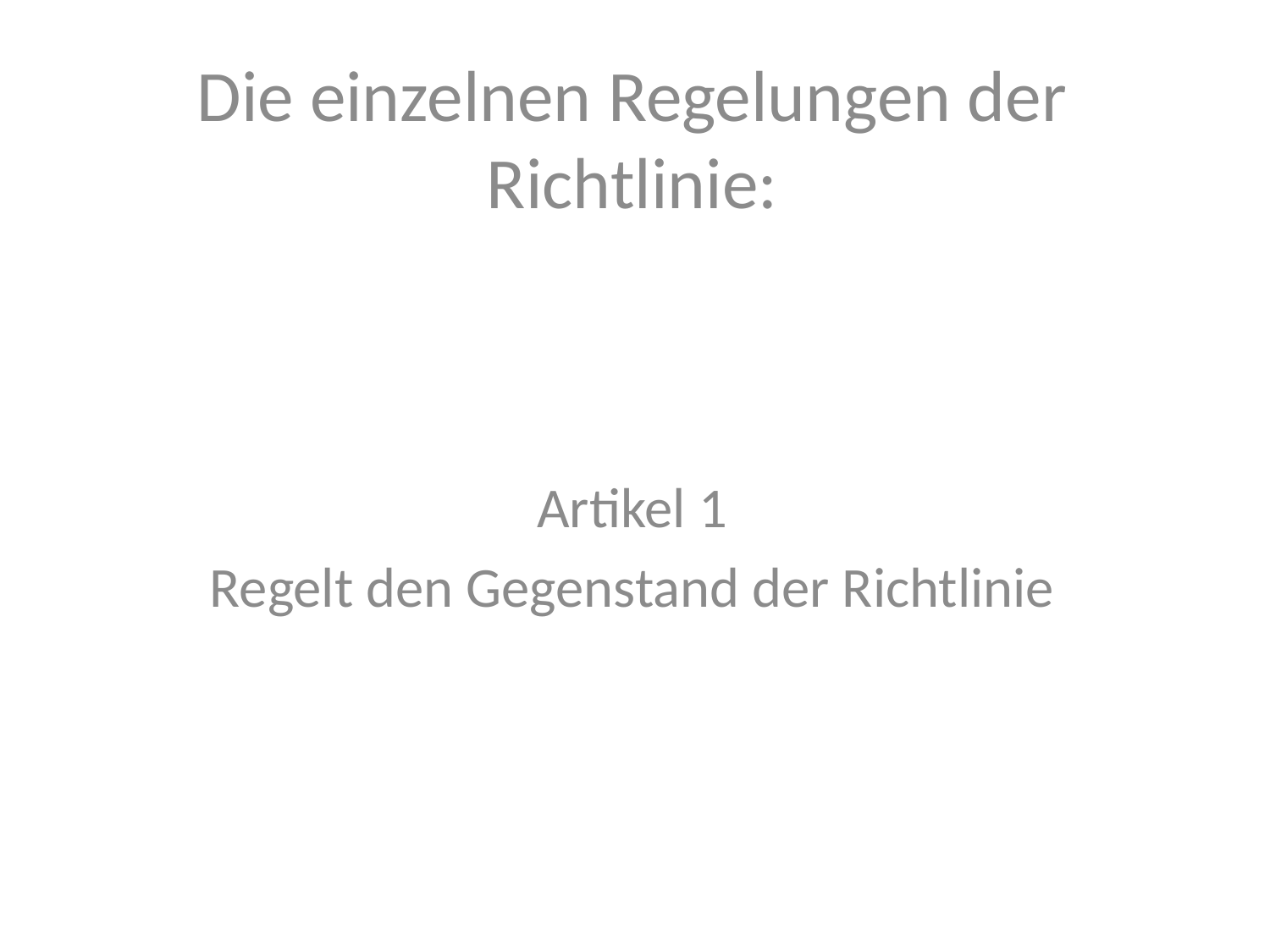

Die einzelnen Regelungen der Richtlinie:

Artikel 1
Regelt den Gegenstand der Richtlinie